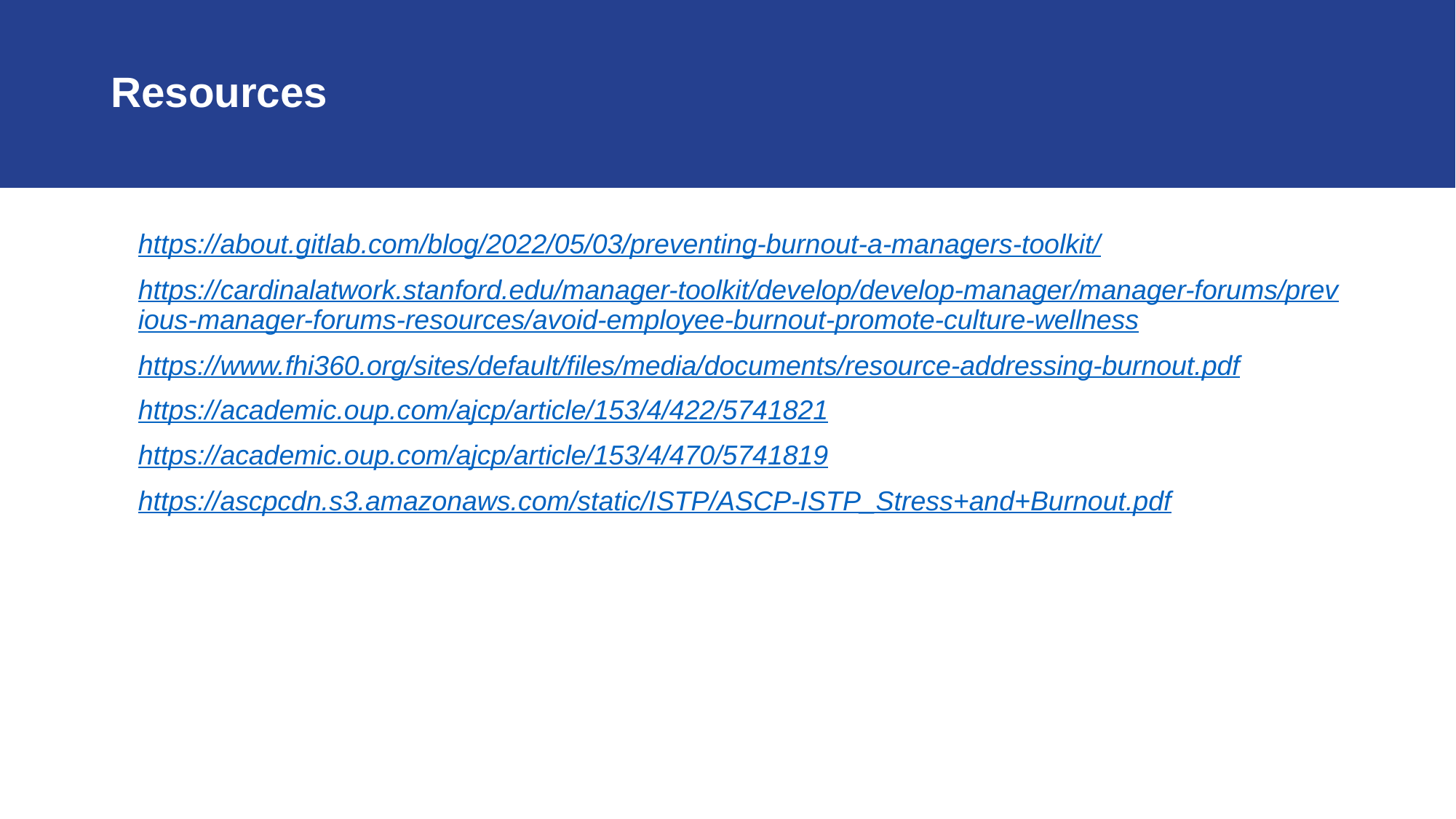

# Resources
https://about.gitlab.com/blog/2022/05/03/preventing-burnout-a-managers-toolkit/
https://cardinalatwork.stanford.edu/manager-toolkit/develop/develop-manager/manager-forums/previous-manager-forums-resources/avoid-employee-burnout-promote-culture-wellness
https://www.fhi360.org/sites/default/files/media/documents/resource-addressing-burnout.pdf
https://academic.oup.com/ajcp/article/153/4/422/5741821
https://academic.oup.com/ajcp/article/153/4/470/5741819
https://ascpcdn.s3.amazonaws.com/static/ISTP/ASCP-ISTP_Stress+and+Burnout.pdf